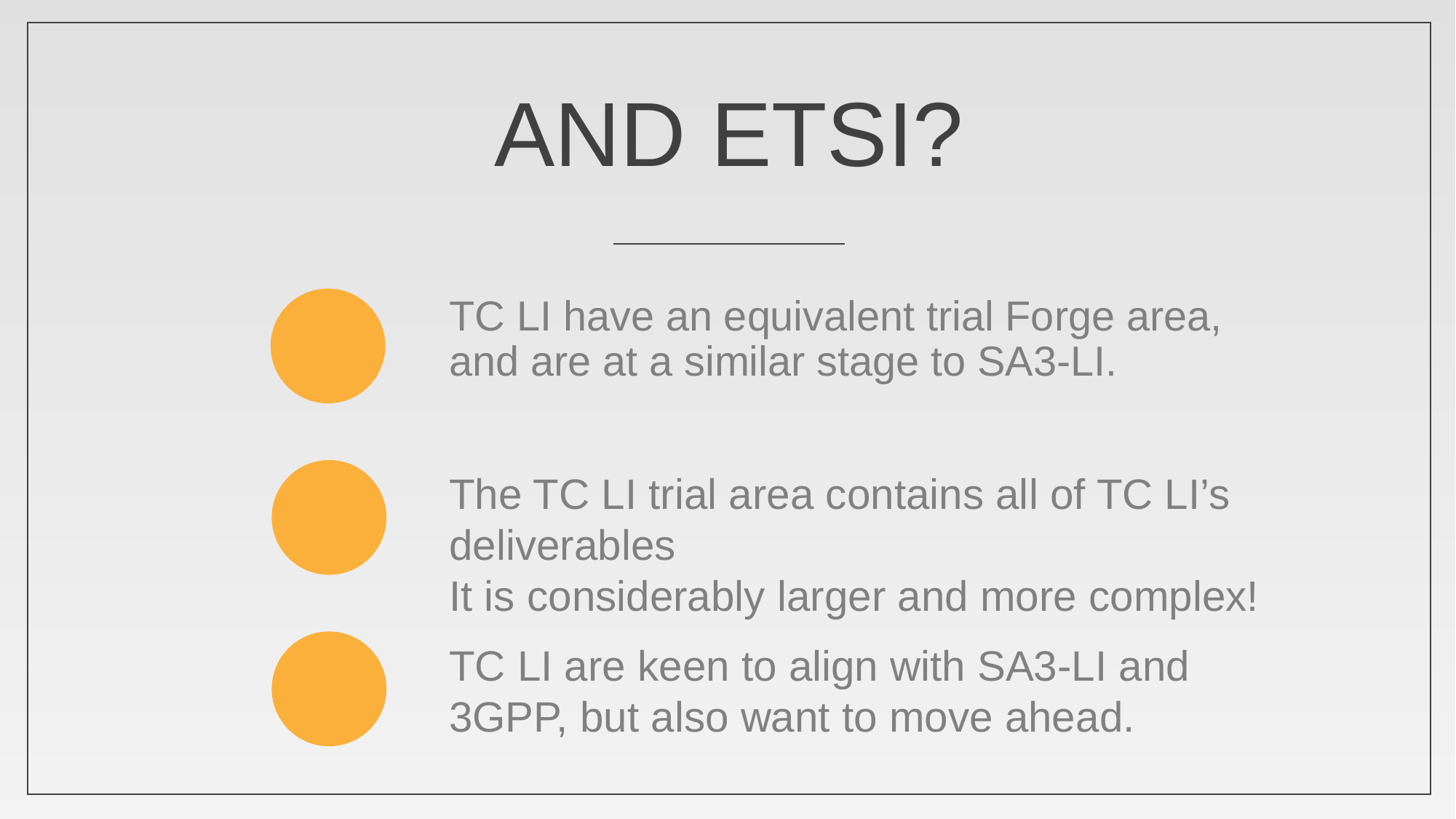

# AND ETSI?

TC LI have an equivalent trial Forge area, and are at a similar stage to SA3-LI.

The TC LI trial area contains all of TC LI’s deliverables
It is considerably larger and more complex!

TC LI are keen to align with SA3-LI and 3GPP, but also want to move ahead.